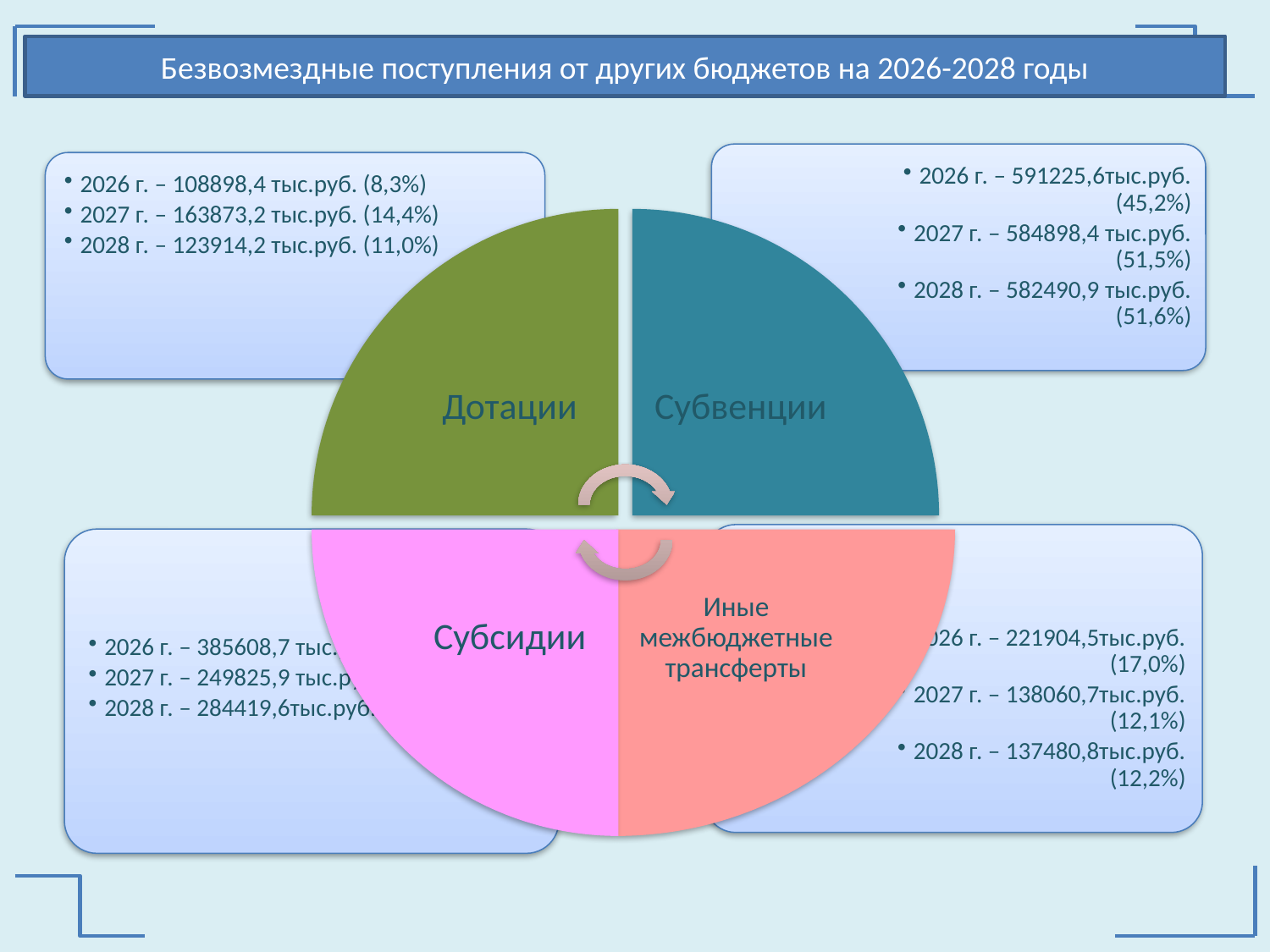

Безвозмездные поступления от других бюджетов на 2026-2028 годы
2026 г. – 221904,5тыс.руб. (17,0%)
2027 г. – 138060,7тыс.руб. (12,1%)
2028 г. – 137480,8тыс.руб. (12,2%)
2026 г. – 385608,7 тыс.руб. (29,5%)
2027 г. – 249825,9 тыс.руб. (22,0%)
2028 г. – 284419,6тыс.руб. (25,2%)
2026 г. – 591225,6тыс.руб. (45,2%)
2027 г. – 584898,4 тыс.руб. (51,5%)
2028 г. – 582490,9 тыс.руб. (51,6%)
2026 г. – 108898,4 тыс.руб. (8,3%)
2027 г. – 163873,2 тыс.руб. (14,4%)
2028 г. – 123914,2 тыс.руб. (11,0%)
Дотации
Субвенции
Иные межбюджетные трансферты
Субсидии